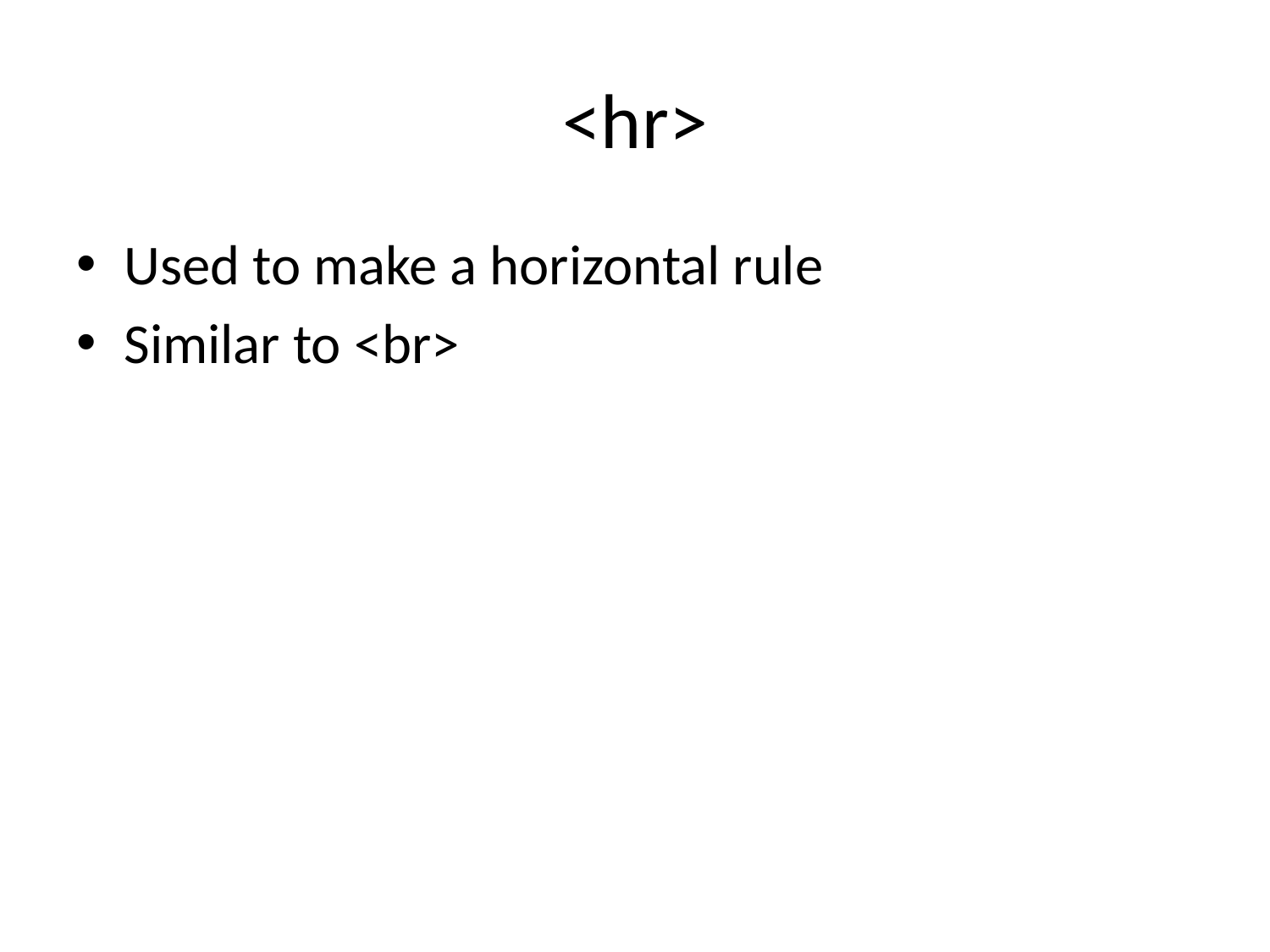

# <hr>
Used to make a horizontal rule
Similar to <br>